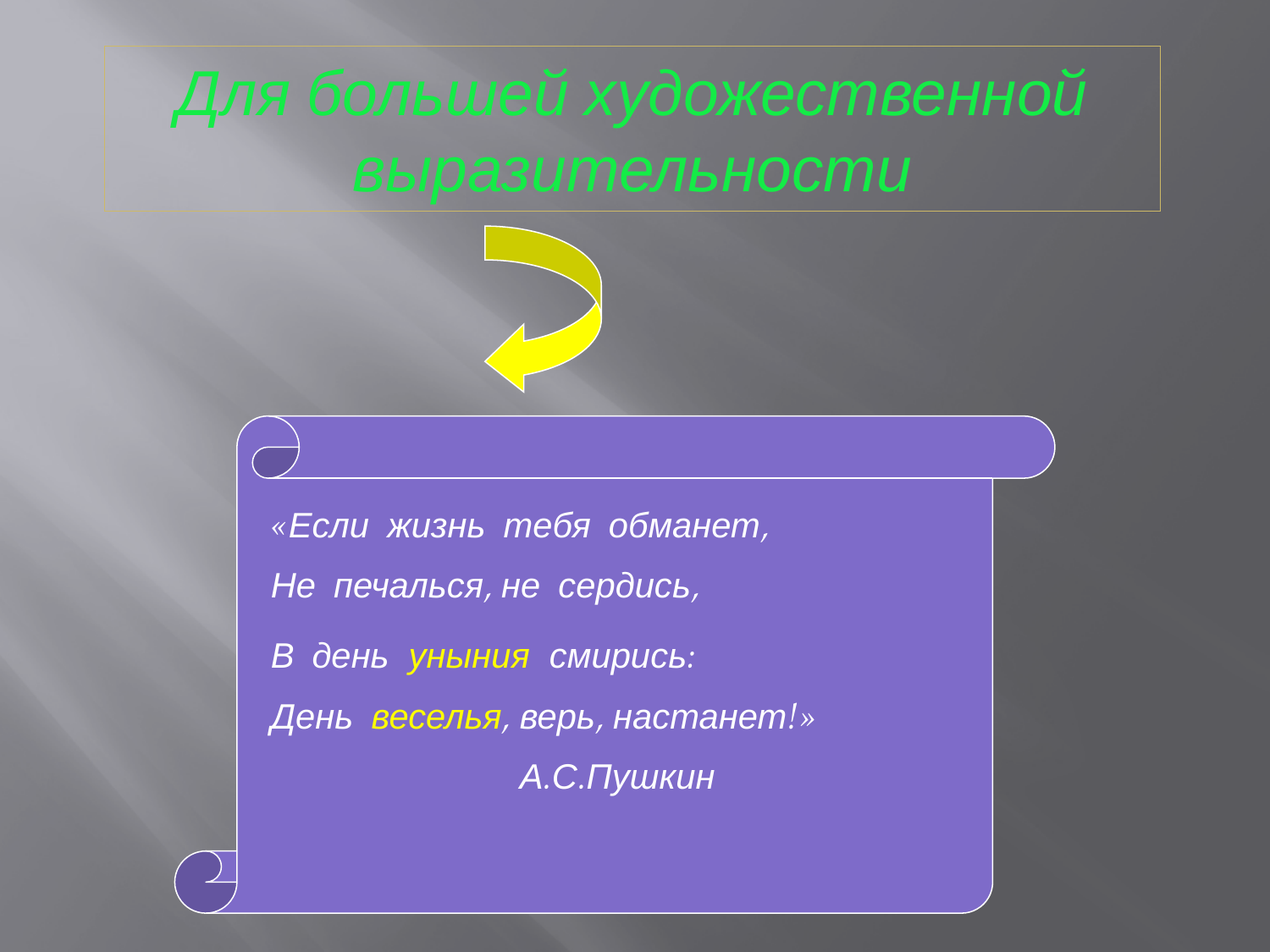

Для большей художественной выразительности

«Если  жизнь  тебя  обманет,
Не  печалься, не  сердись,
В  день  уныния  смирись:
День  веселья, верь, настанет!»
                            А.С.Пушкин